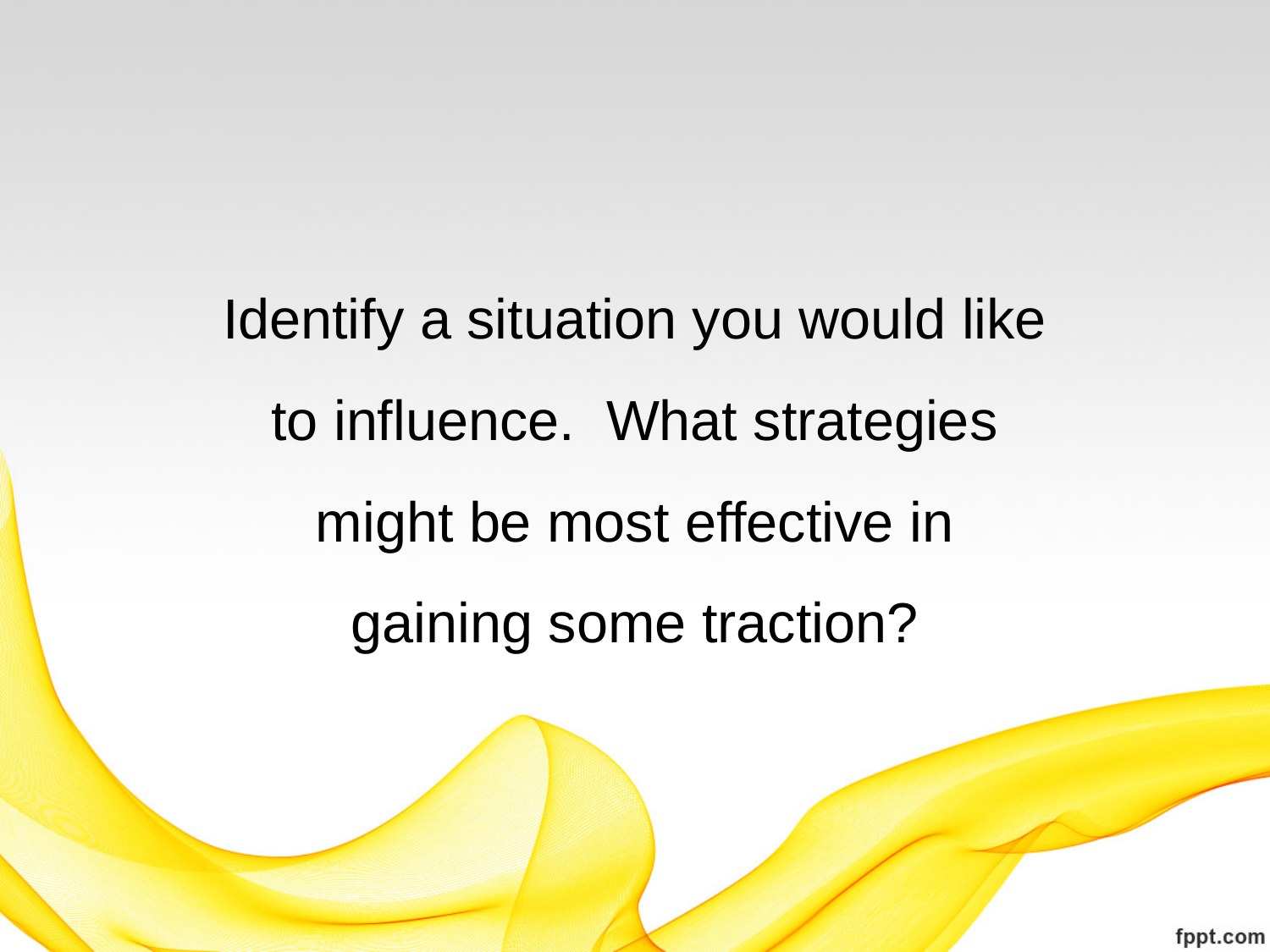

Identify a situation you would like to influence.  What strategies might be most effective in gaining some traction?